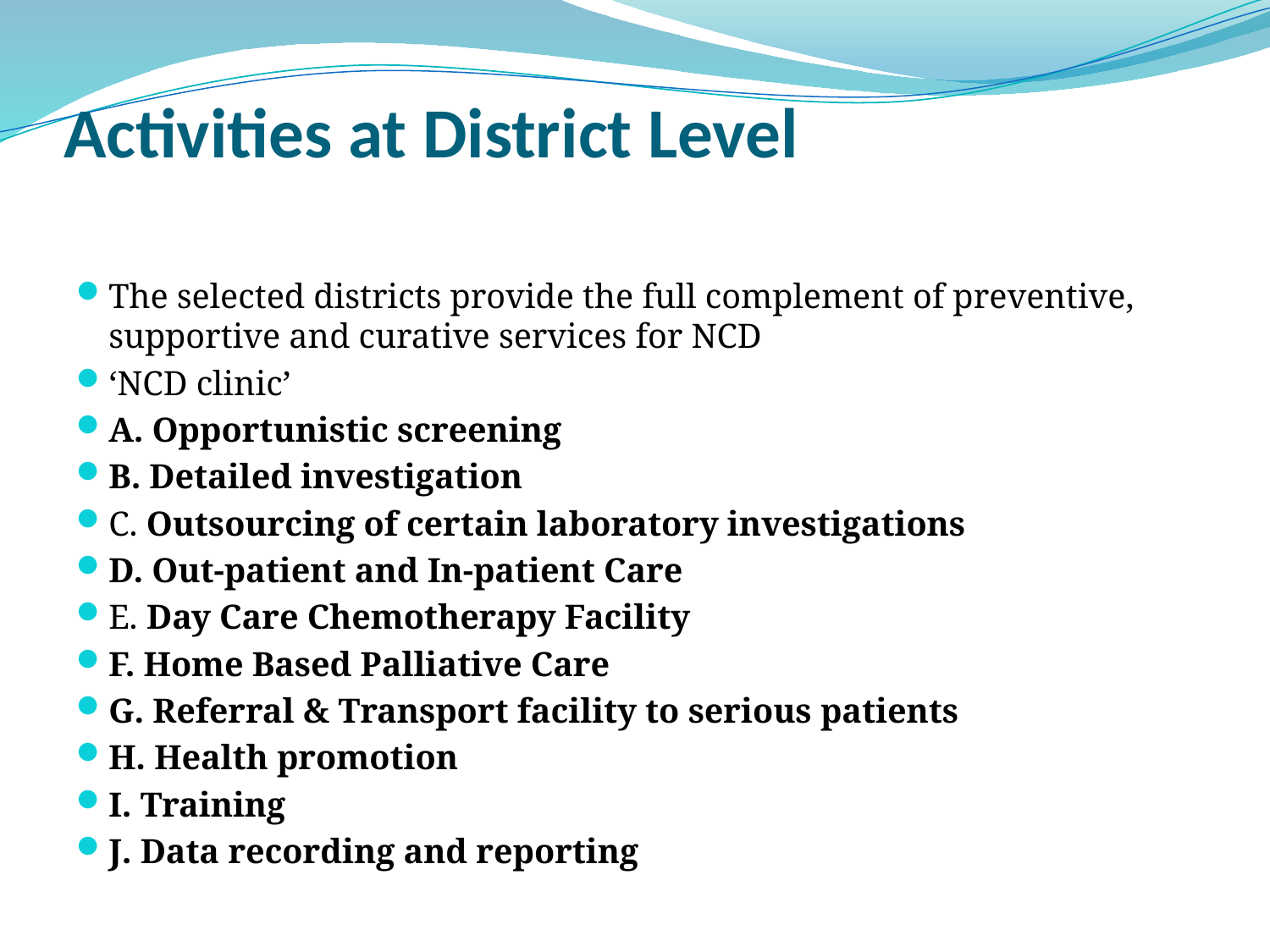

# Activities at District Level
The selected districts provide the full complement of preventive, supportive and curative services for NCD
‘NCD clinic’
A. Opportunistic screening
B. Detailed investigation
C. Outsourcing of certain laboratory investigations
D. Out-patient and In-patient Care
E. Day Care Chemotherapy Facility
F. Home Based Palliative Care
G. Referral & Transport facility to serious patients
H. Health promotion
I. Training
J. Data recording and reporting